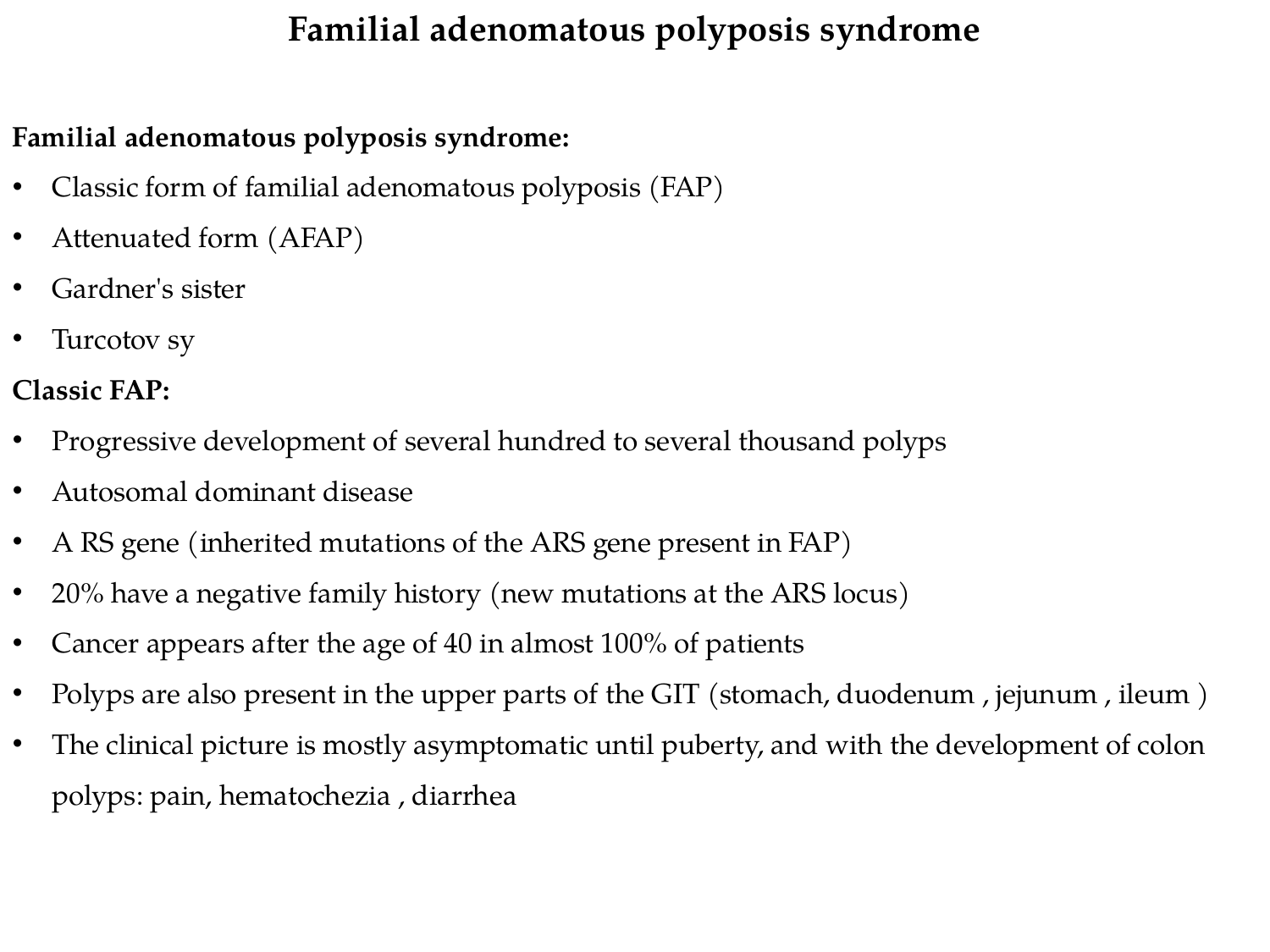

Familial adenomatous polyposis syndrome
Familial adenomatous polyposis syndrome:
Classic form of familial adenomatous polyposis (FAP)
Attenuated form (AFAP)
Gardner's sister
Turcotov sy
Classic FAP:
Progressive development of several hundred to several thousand polyps
Autosomal dominant disease
A RS gene (inherited mutations of the ARS gene present in FAP)
20% have a negative family history (new mutations at the ARS locus)
Cancer appears after the age of 40 in almost 100% of patients
Polyps are also present in the upper parts of the GIT (stomach, duodenum , jejunum , ileum )
The clinical picture is mostly asymptomatic until puberty, and with the development of colon polyps: pain, hematochezia , diarrhea